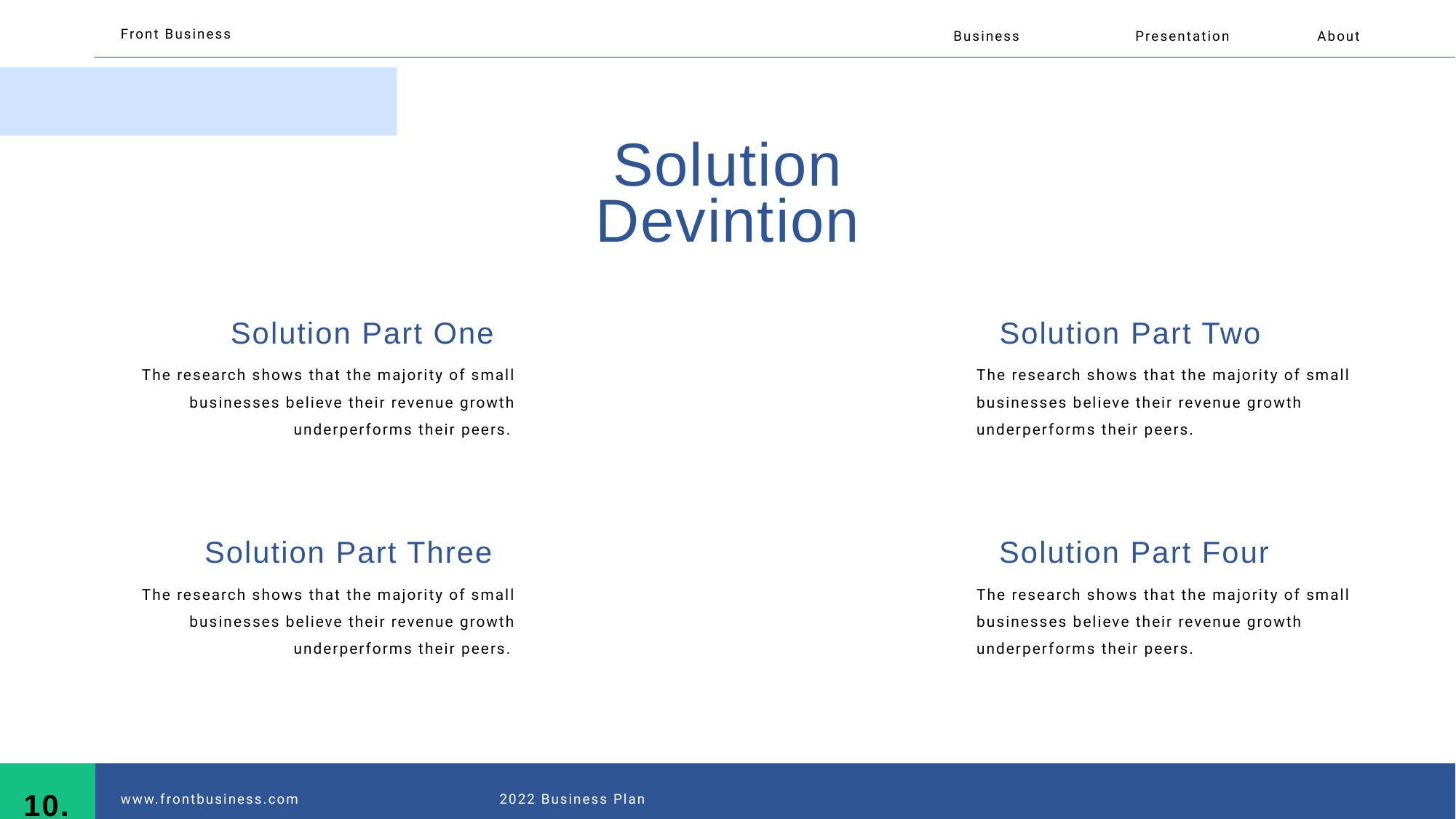

Front Business
Business
Presentation
About

Solution
Devintion

Solution Part One
Solution Part Two
The research shows that the majority of small businesses believe their revenue growth underperforms their peers.
The research shows that the majority of small businesses believe their revenue growth underperforms their peers.
Solution Part Three
Solution Part Four
The research shows that the majority of small businesses believe their revenue growth underperforms their peers.
The research shows that the majority of small businesses believe their revenue growth underperforms their peers.
10.

www.frontbusiness.com
2022 Business Plan